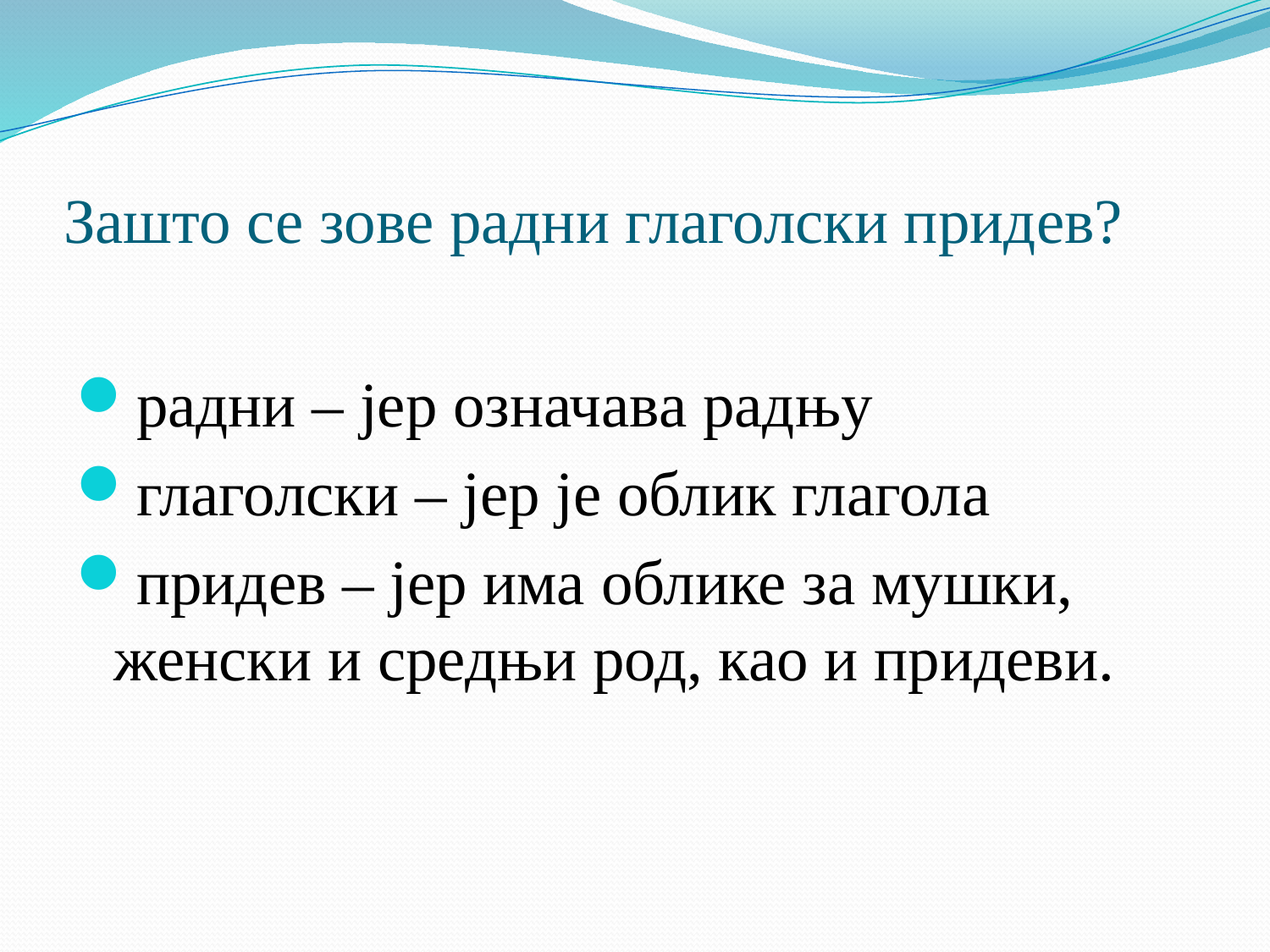

# Зашто се зове радни глаголски придев?

радни – јер означава радњу
глаголски – јер је облик глагола
придев – јер има облике за мушки, женски и средњи род, као и придеви.